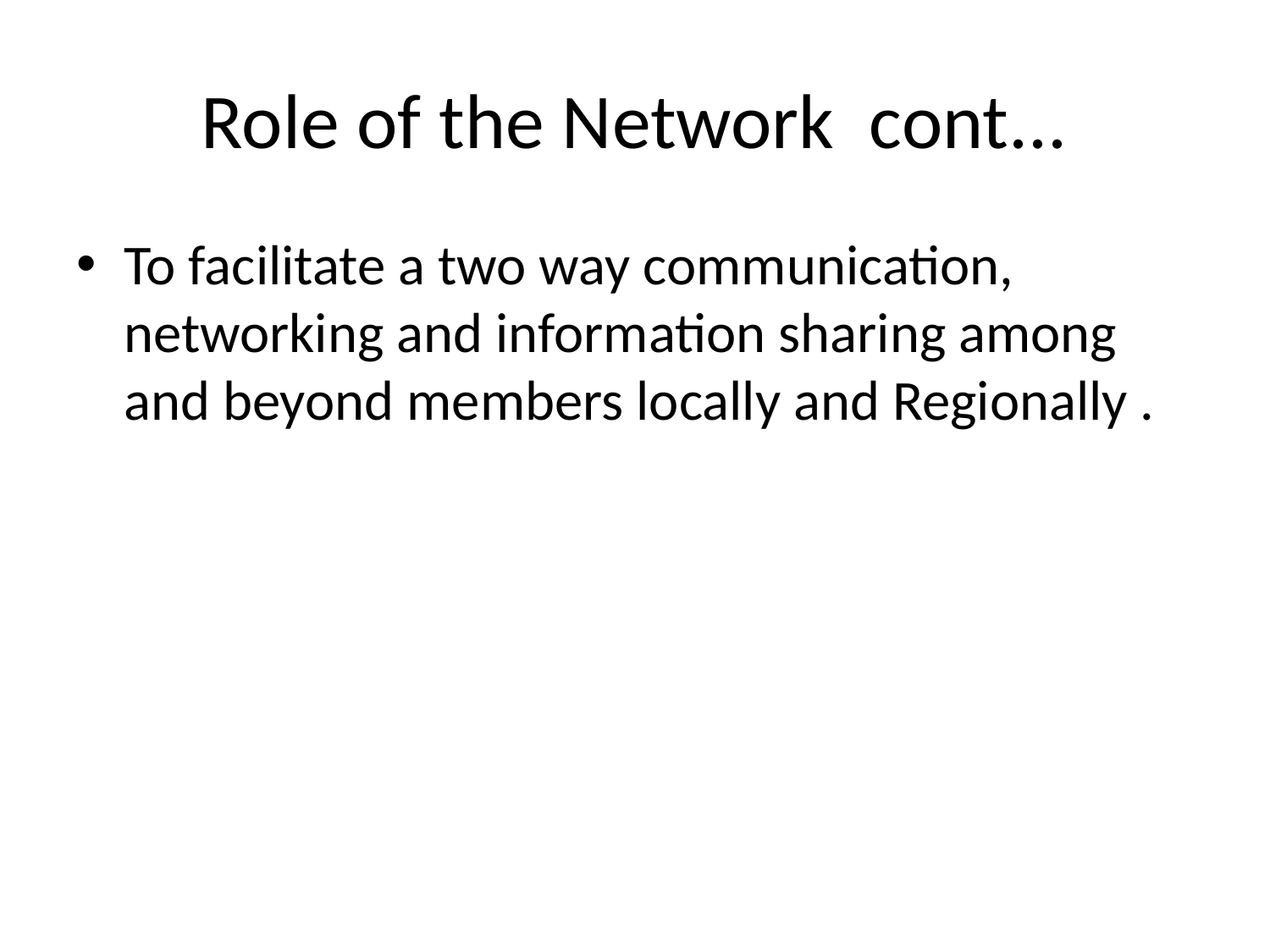

# Role of the Network  cont...
To facilitate a two way communication, networking and information sharing among and beyond members locally and Regionally .